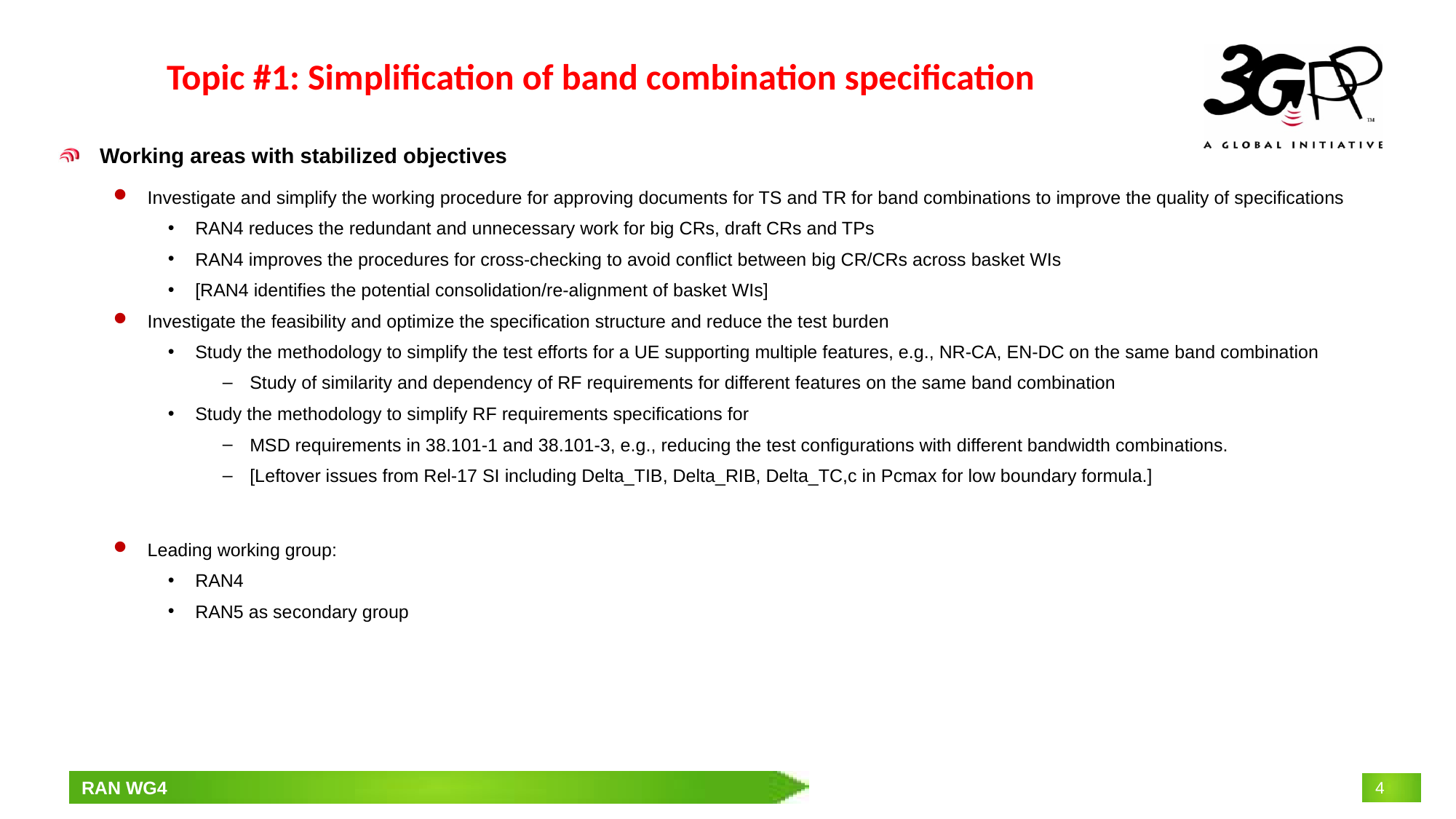

# Topic #1: Simplification of band combination specification
Working areas with stabilized objectives
Investigate and simplify the working procedure for approving documents for TS and TR for band combinations to improve the quality of specifications
RAN4 reduces the redundant and unnecessary work for big CRs, draft CRs and TPs
RAN4 improves the procedures for cross-checking to avoid conflict between big CR/CRs across basket WIs
[RAN4 identifies the potential consolidation/re-alignment of basket WIs]
Investigate the feasibility and optimize the specification structure and reduce the test burden
Study the methodology to simplify the test efforts for a UE supporting multiple features, e.g., NR-CA, EN-DC on the same band combination
Study of similarity and dependency of RF requirements for different features on the same band combination
Study the methodology to simplify RF requirements specifications for
MSD requirements in 38.101-1 and 38.101-3, e.g., reducing the test configurations with different bandwidth combinations.
[Leftover issues from Rel-17 SI including Delta_TIB, Delta_RIB, Delta_TC,c in Pcmax for low boundary formula.]

Leading working group:
RAN4
RAN5 as secondary group